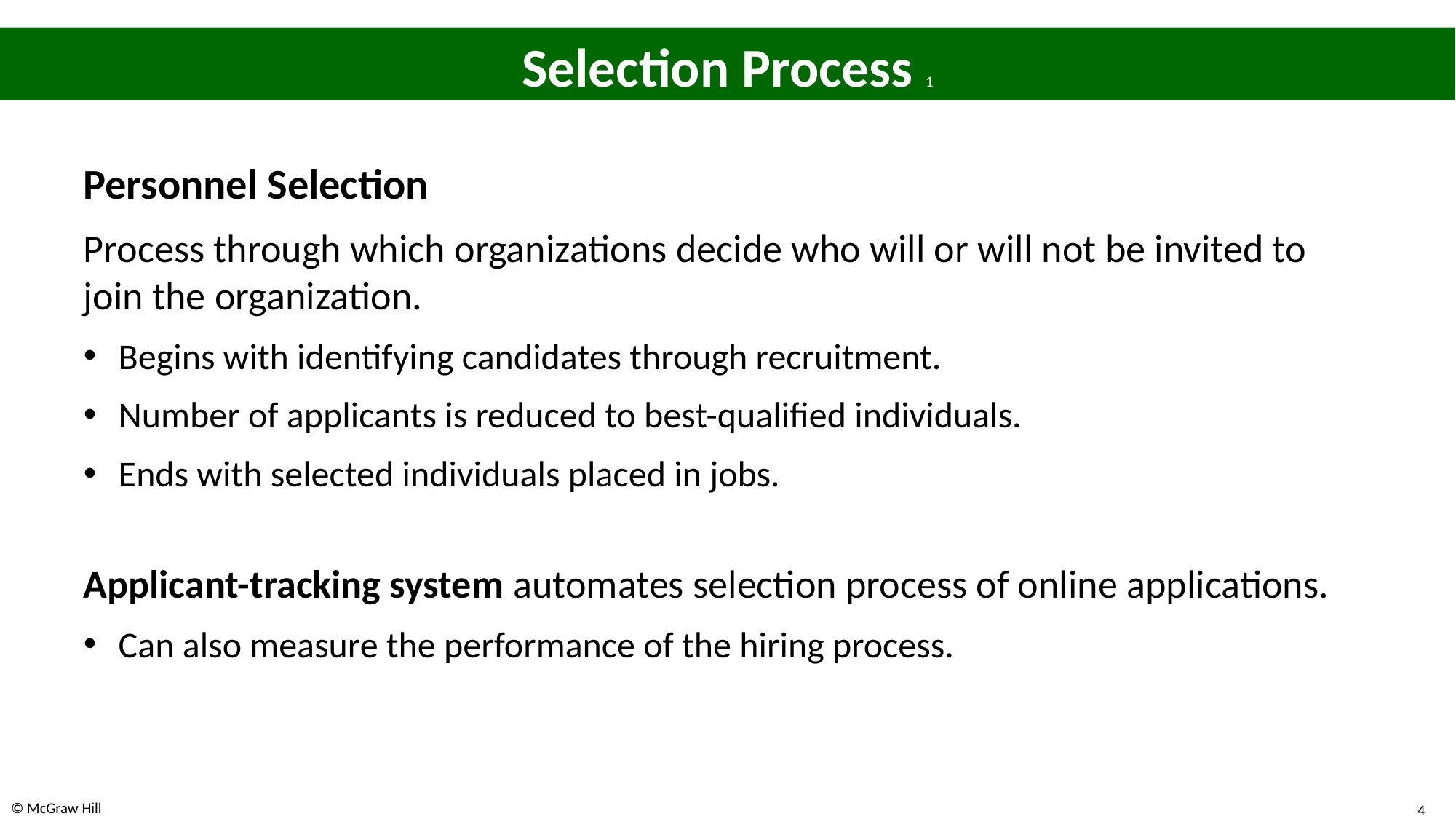

# Selection Process 1
Personnel Selection
Process through which organizations decide who will or will not be invited to join the organization.
Begins with identifying candidates through recruitment.
Number of applicants is reduced to best-qualified individuals.
Ends with selected individuals placed in jobs.
Applicant-tracking system automates selection process of online applications.
Can also measure the performance of the hiring process.